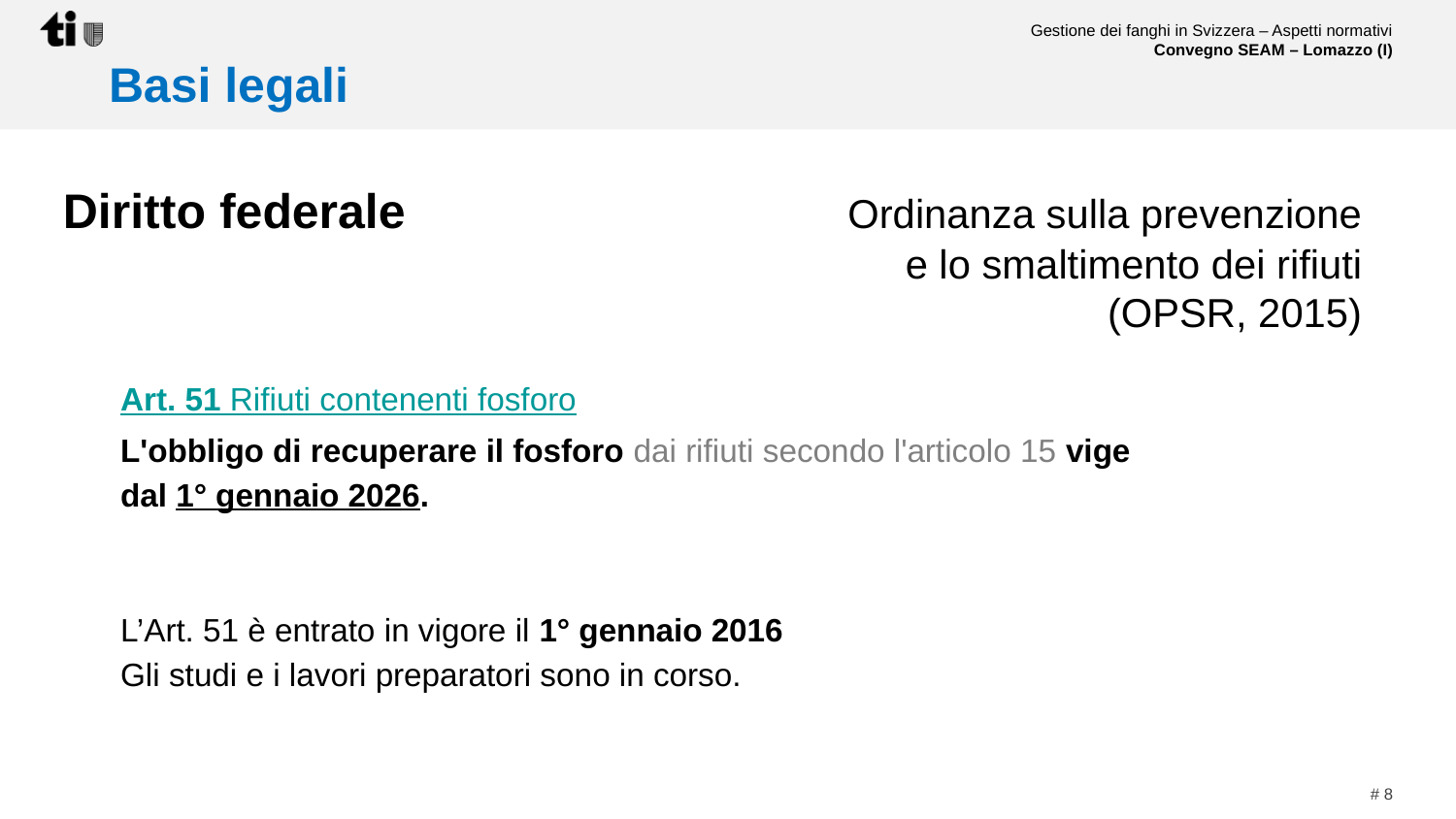

Basi legali
Diritto federale 	 Ordinanza sulla prevenzione
	 e lo smaltimento dei rifiuti
	(OPSR, 2015)
Art. 51 Rifiuti contenenti fosforo
L'obbligo di recuperare il fosforo dai rifiuti secondo l'articolo 15 vige
dal 1° gennaio 2026.

L’Art. 51 è entrato in vigore il 1° gennaio 2016
Gli studi e i lavori preparatori sono in corso.